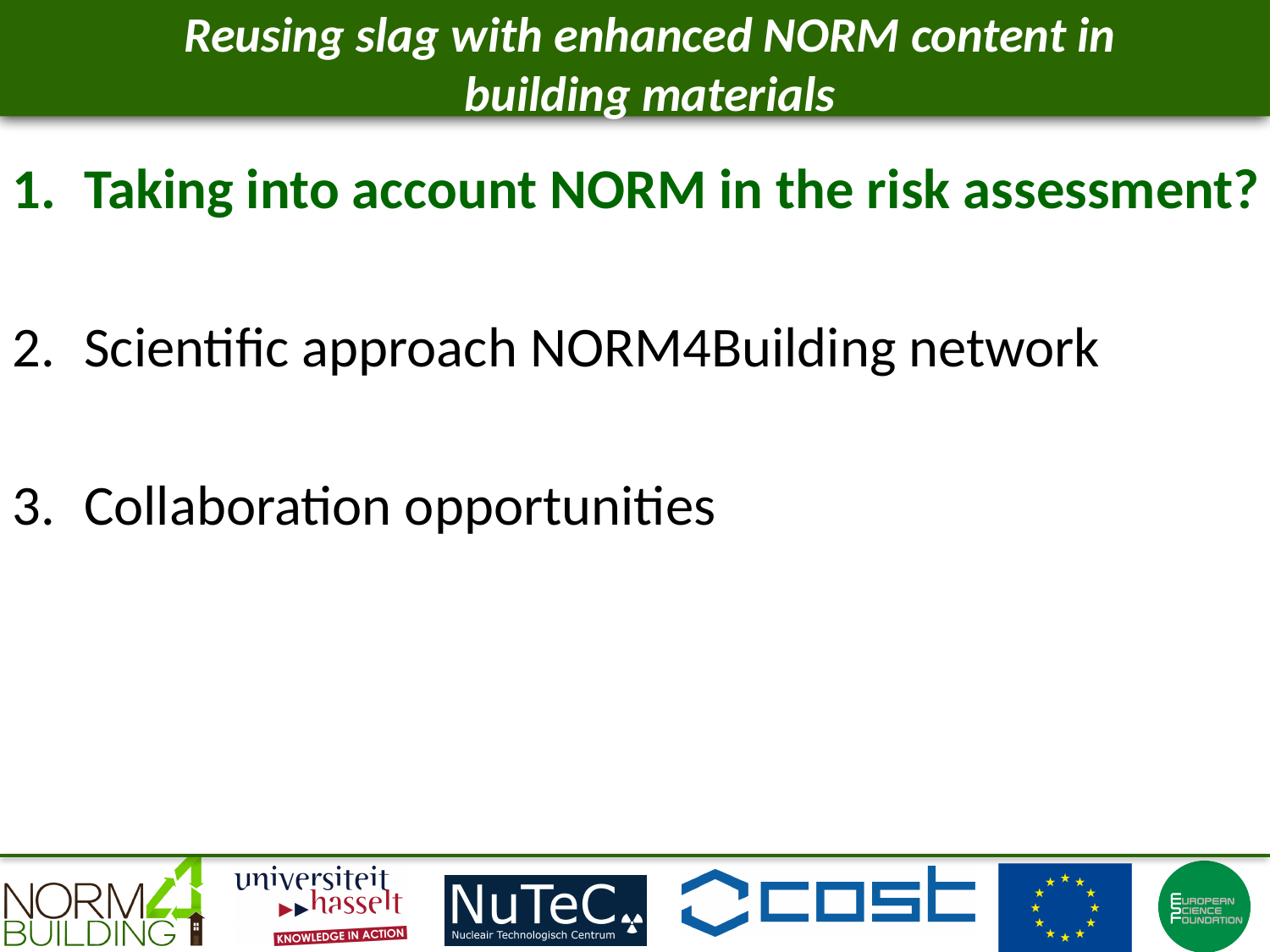

# Reusing slag with enhanced NORM content in building materials
Taking into account NORM in the risk assessment?

Scientific approach NORM4Building network

Collaboration opportunities